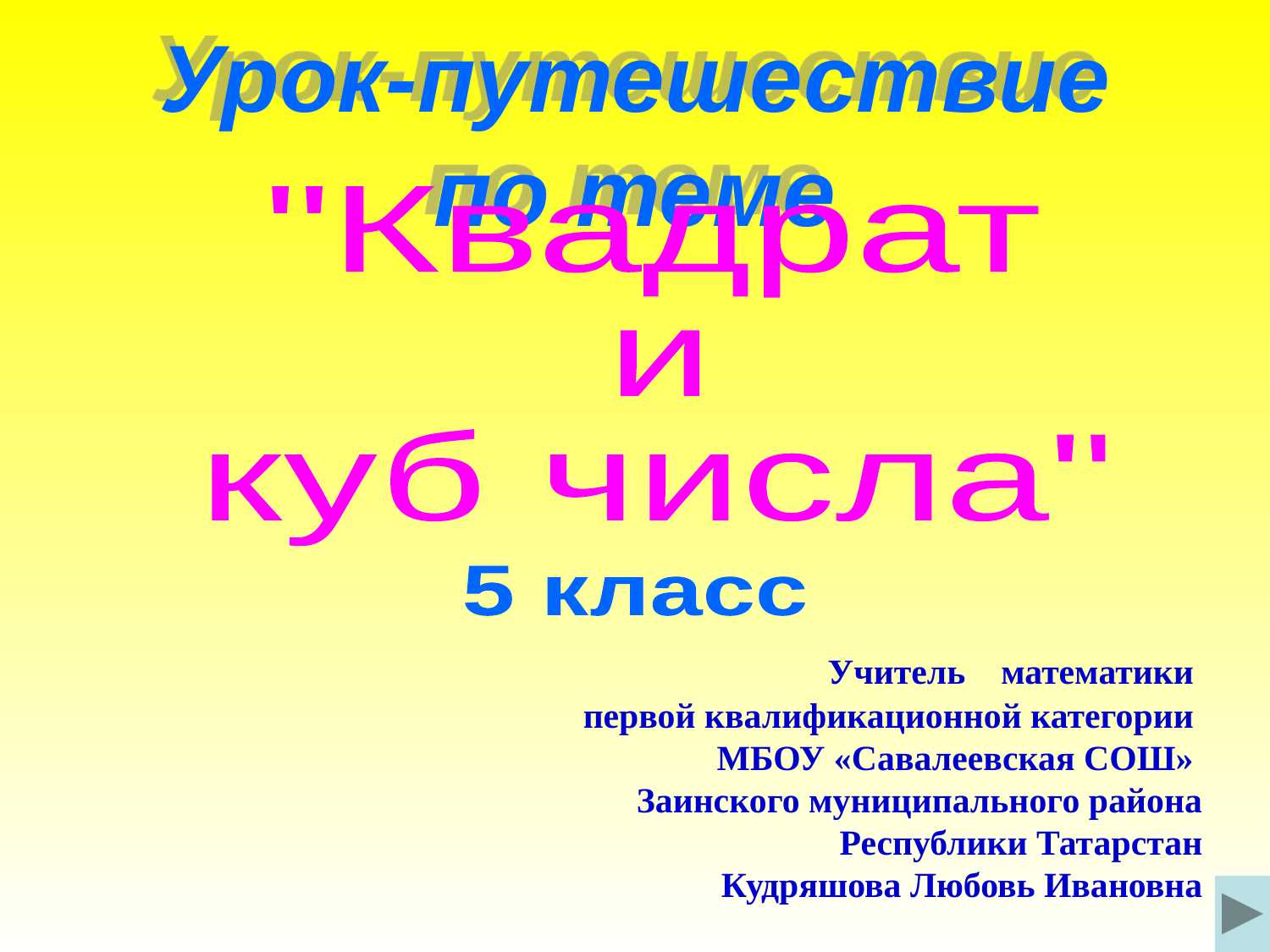

# Урок-путешествие по теме
"Квадрат
и
куб числа"
5 класс
 Учитель    математики
первой квалификационной категории
МБОУ «Савалеевская СОШ»
Заинского муниципального района
Республики Татарстан
Кудряшова Любовь Ивановна